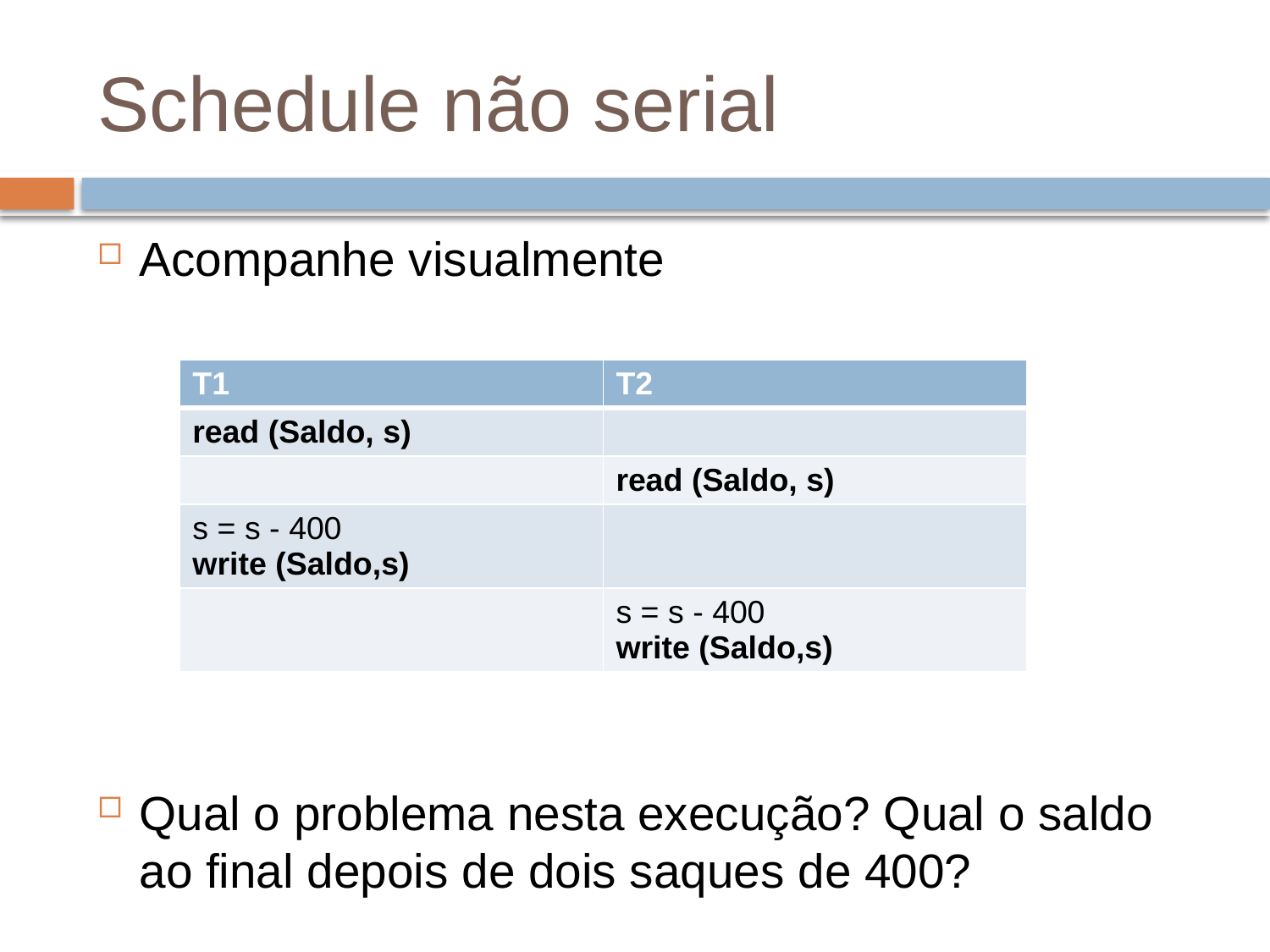

# Schedule não serial
Acompanhe visualmente

Qual o problema nesta execução? Qual o saldo ao final depois de dois saques de 400?
| T1 | T2 |
| --- | --- |
| read (Saldo, s) |  |
|  | read (Saldo, s) |
| s = s - 400 write (Saldo,s) |  |
|  | s = s - 400 write (Saldo,s) |